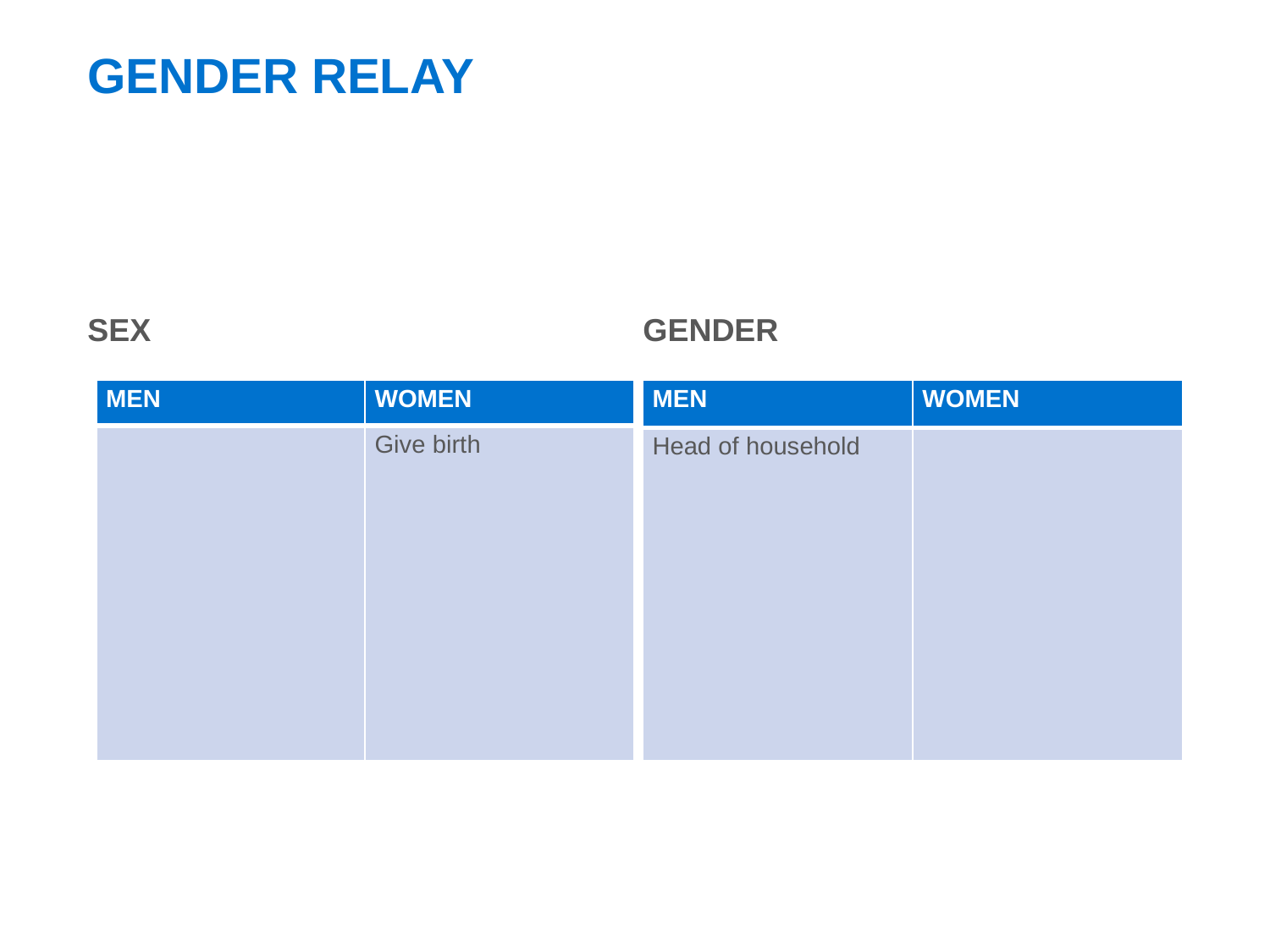

# GENDER RELAY
SEX
GENDER
| MEN | WOMEN |
| --- | --- |
|  | Give birth |
| MEN | WOMEN |
| --- | --- |
| Head of household |  |